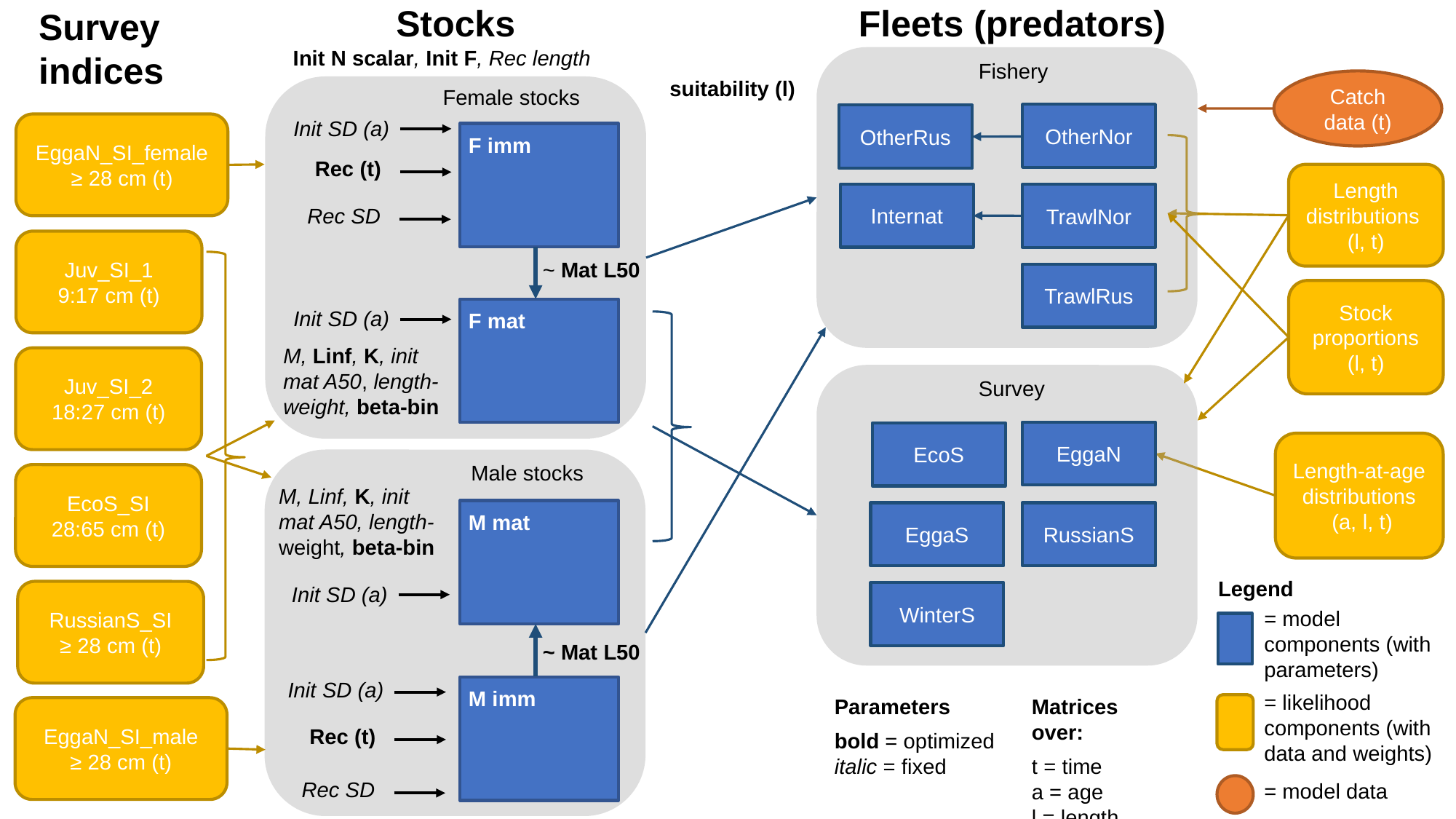

Stocks
Fleets (predators)
Survey indices
Init N scalar, Init F, Rec length

Fishery
OtherNor
OtherRus
Internat
TrawlNor
TrawlRus
suitability (l)
Catch data (t)

Female stocks
Init SD (a)
EggaN_SI_female
≥ 28 cm (t)
F imm

Rec (t)
Length distributions
(l, t)
Rec SD
Juv_SI_1
9:17 cm (t)
~ Mat L50

Stock proportions (l, t)
F mat

Init SD (a)

M, Linf, K, init mat A50, length-weight, beta-bin
Juv_SI_2
18:27 cm (t)

Survey
EggaN
EcoS
EggaS
RussianS
WinterS
Length-at-age distributions
 (a, l, t)

Male stocks
EcoS_SI
28:65 cm (t)
M, Linf, K, init mat A50, length-weight, beta-bin
M mat

Legend
Init SD (a)
RussianS_SI
≥ 28 cm (t)
= model components (with parameters)

= likelihood components (with data and weights)

= model data

~ Mat L50
Init SD (a)
M imm

Parameters
bold = optimized
italic = fixed
Matrices over:
t = time
a = age
l = length
EggaN_SI_male
≥ 28 cm (t)
Rec (t)
Rec SD